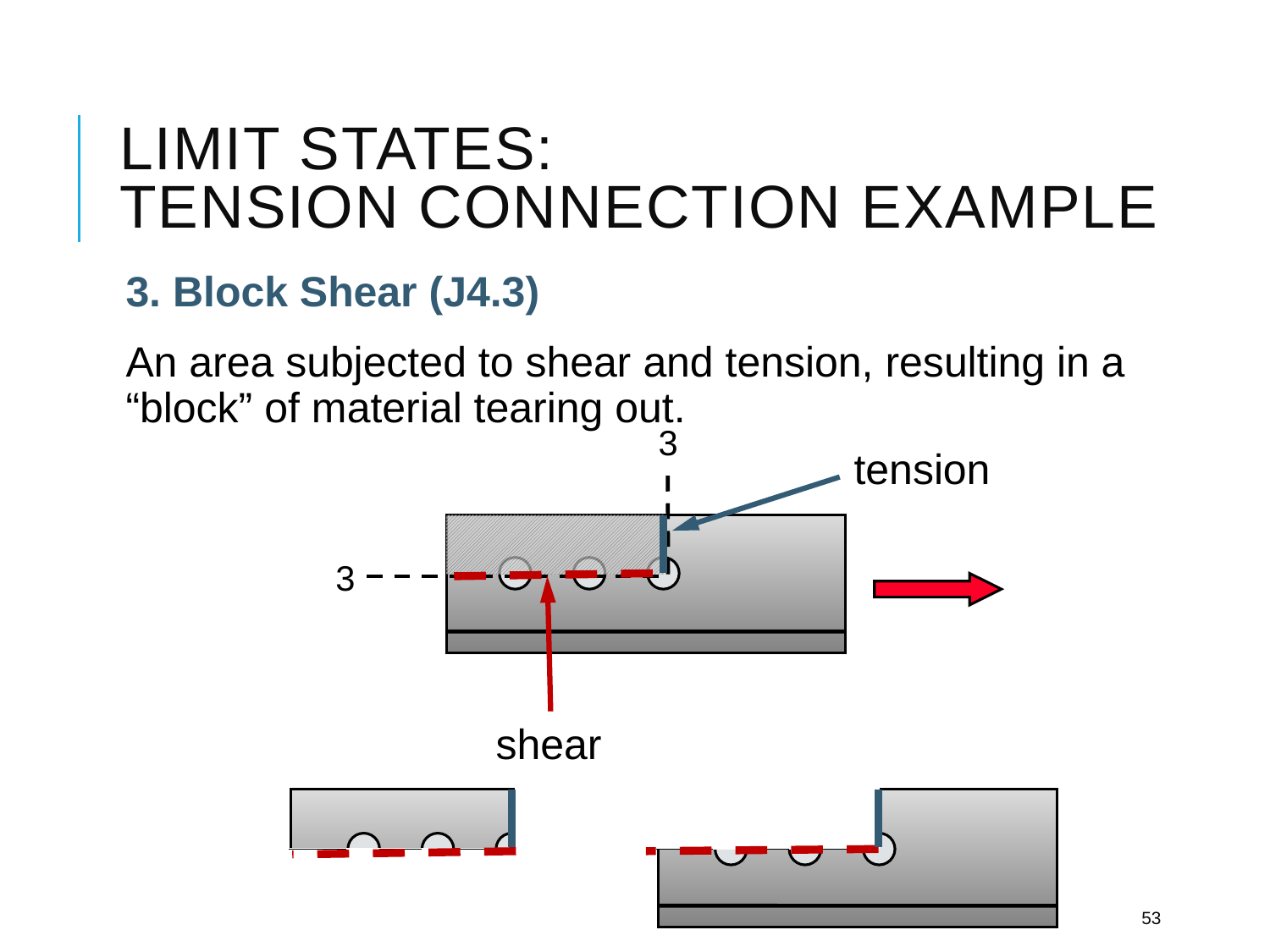

# Limit states: Tension connection example
3. Block Shear (J4.3)
An area subjected to shear and tension, resulting in a “block” of material tearing out.
3

tension

3

shear

53